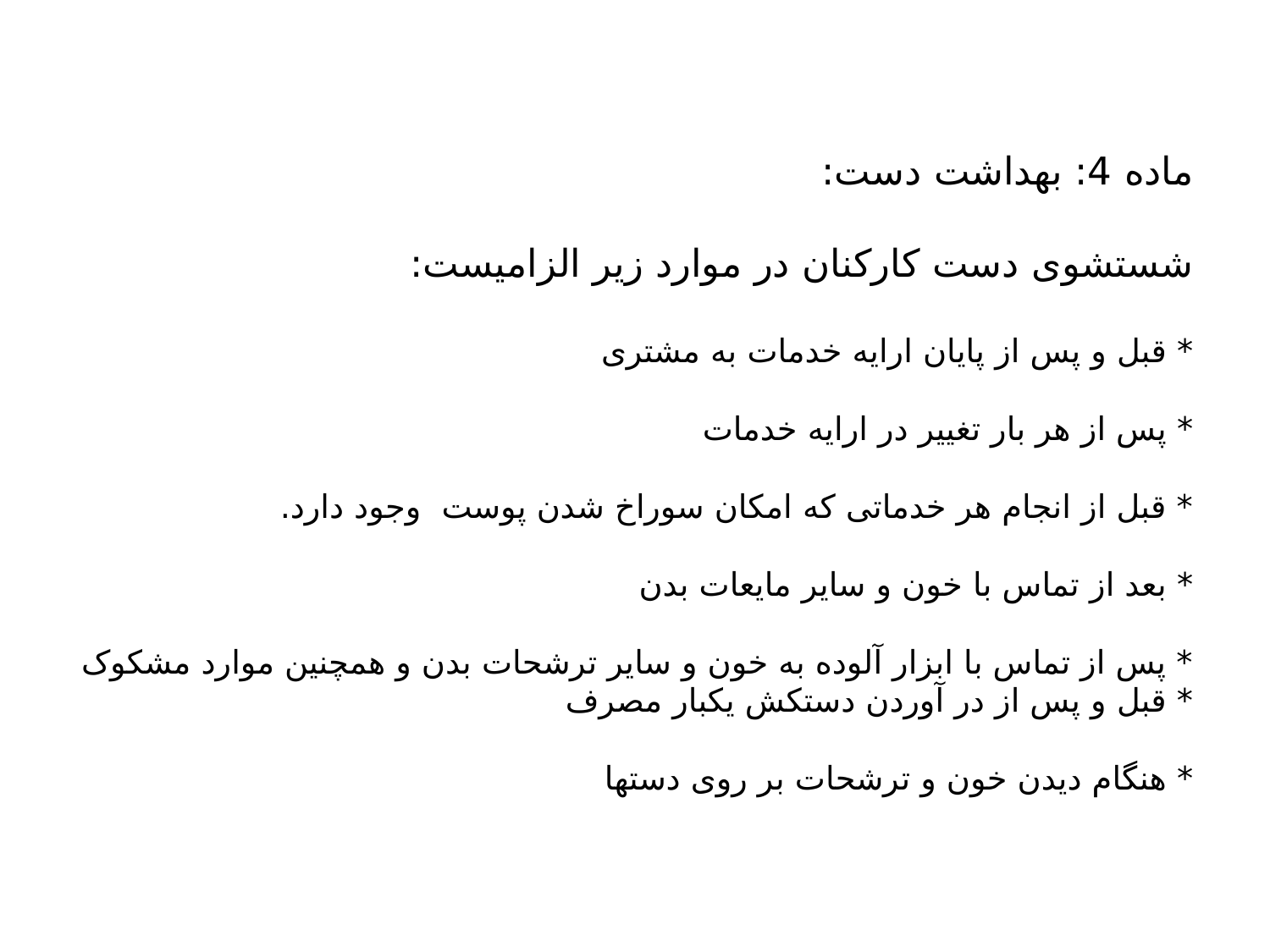

# ماده 4: بهداشت دست: شستشوی دست کارکنان در موارد زیر الزامیست: * قبل و پس از پایان ارایه خدمات به مشتری * پس از هر بار تغییر در ارایه خدمات * قبل از انجام هر خدماتی که امکان سوراخ شدن پوست  وجود دارد. * بعد از تماس با خون و سایر مایعات بدن * پس از تماس با ابزار آلوده به خون و سایر ترشحات بدن و همچنین موارد مشکوک * قبل و پس از در آوردن دستکش یکبار مصرف * هنگام دیدن خون و ترشحات بر روی دستها